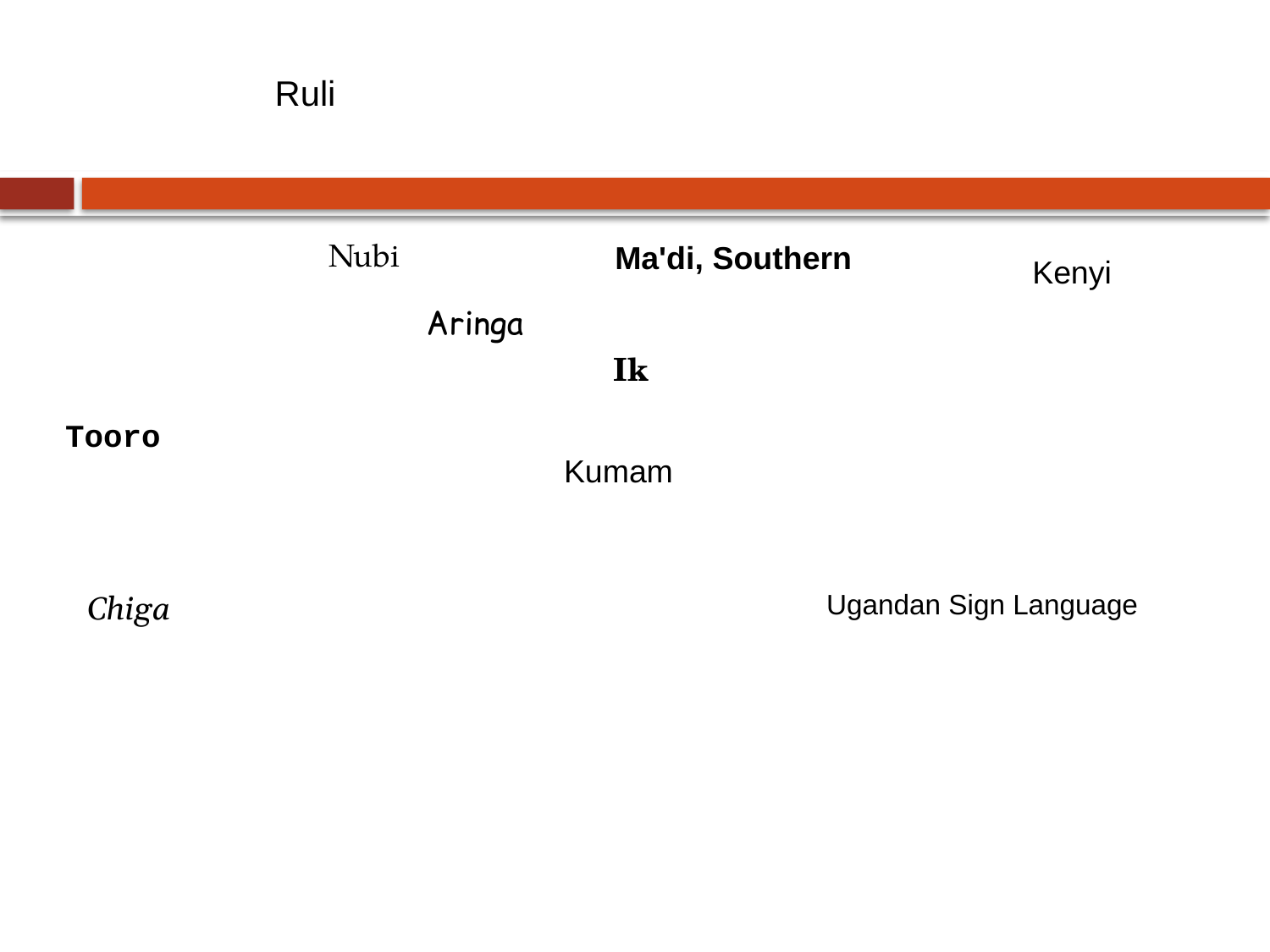

Ruli
Nubi
Ma'di, Southern
Kenyi
Aringa
Ik
Tooro
Kumam
Ugandan Sign Language
Chiga
67